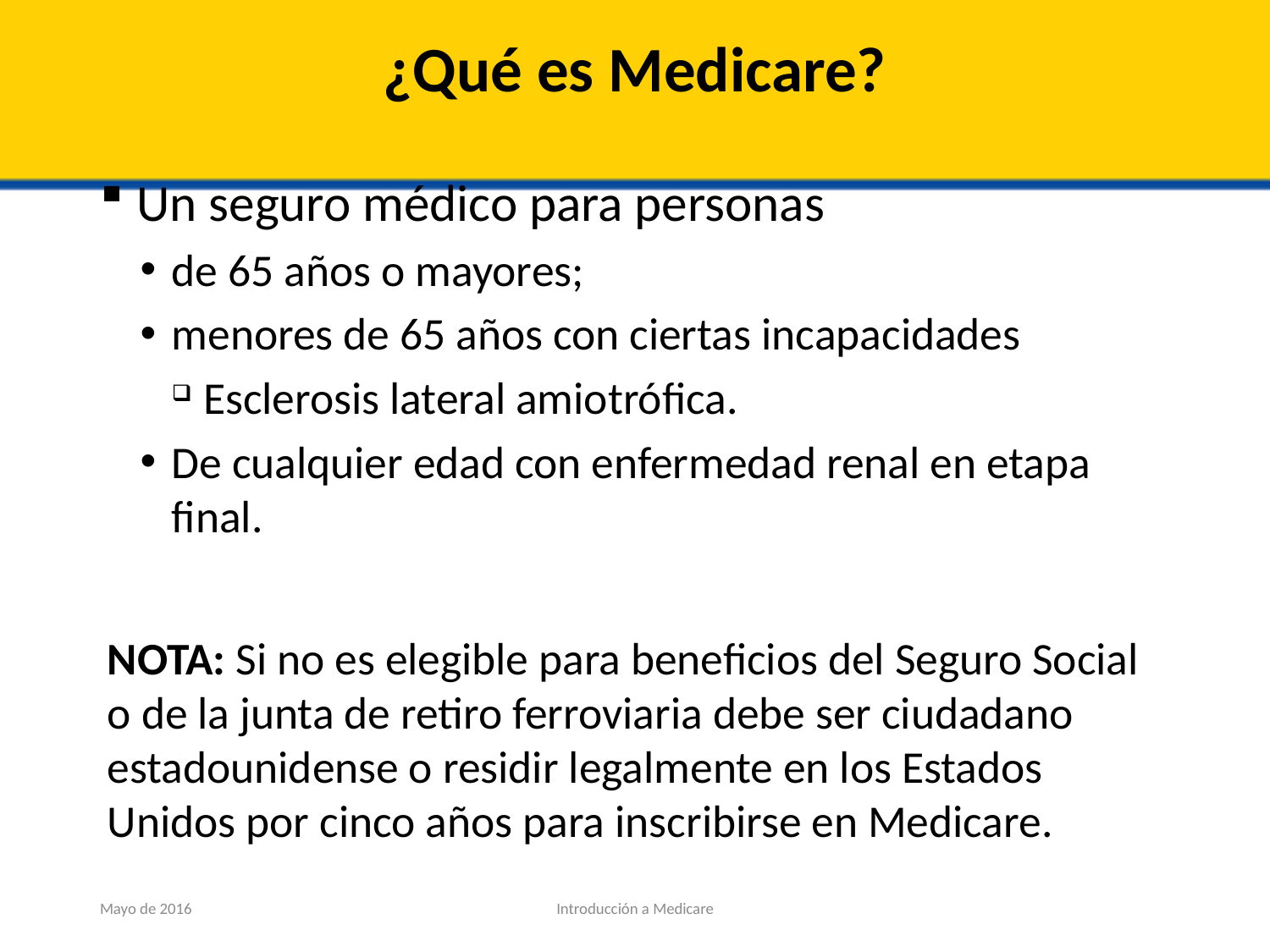

# ¿Qué es Medicare?
Un seguro médico para personas
de 65 años o mayores;
menores de 65 años con ciertas incapacidades
Esclerosis lateral amiotrófica.
De cualquier edad con enfermedad renal en etapa final.

NOTA: Si no es elegible para beneficios del Seguro Social o de la junta de retiro ferroviaria debe ser ciudadano estadounidense o residir legalmente en los Estados Unidos por cinco años para inscribirse en Medicare.

Mayo de 2016
Introducción a Medicare